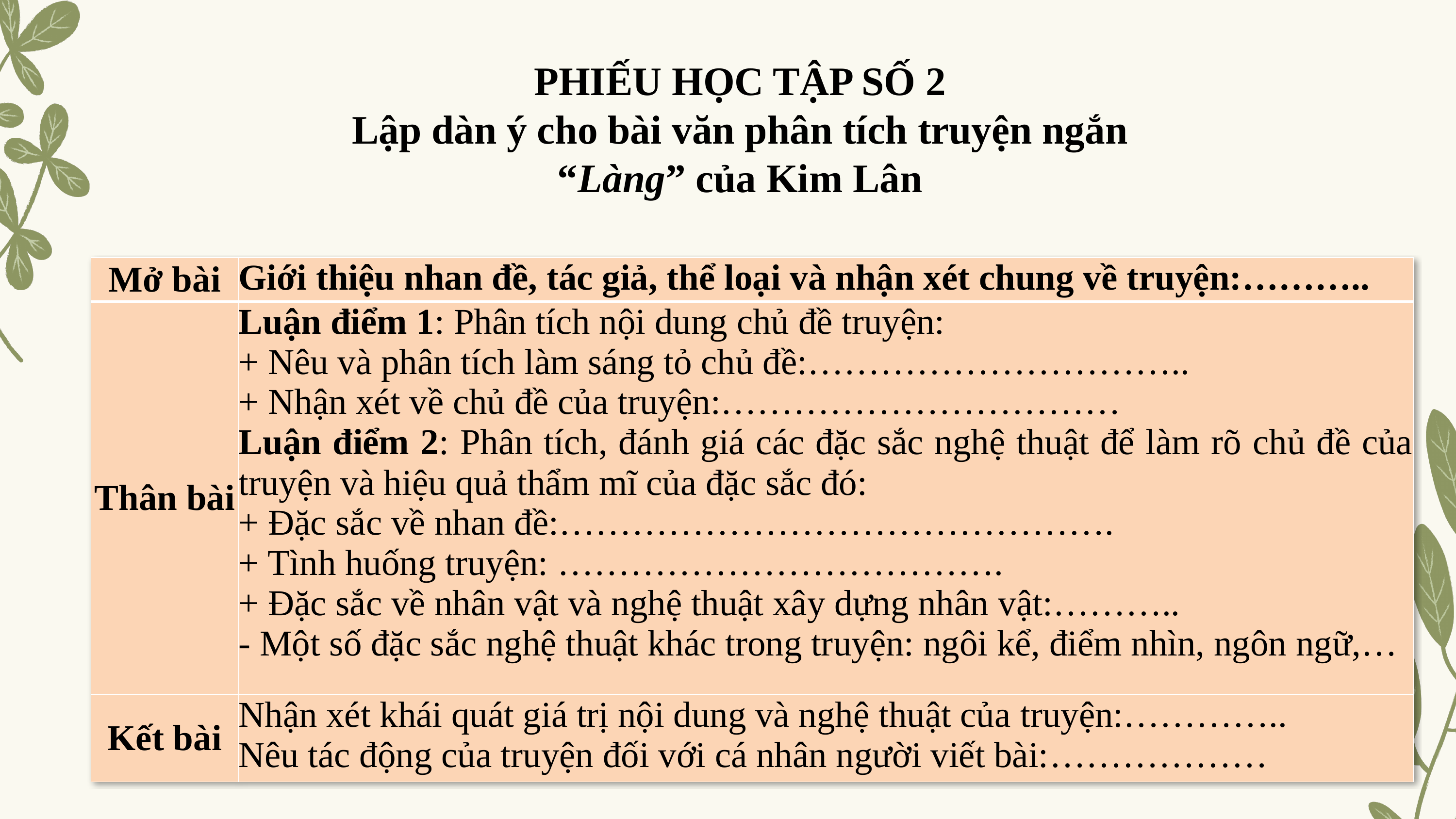

PHIẾU HỌC TẬP SỐ 2
Lập dàn ý cho bài văn phân tích truyện ngắn “Làng” của Kim Lân
| Mở bài | Giới thiệu nhan đề, tác giả, thể loại và nhận xét chung về truyện:……….. |
| --- | --- |
| Thân bài | Luận điểm 1: Phân tích nội dung chủ đề truyện: + Nêu và phân tích làm sáng tỏ chủ đề:………………………….. + Nhận xét về chủ đề của truyện:…………………………… Luận điểm 2: Phân tích, đánh giá các đặc sắc nghệ thuật để làm rõ chủ đề của truyện và hiệu quả thẩm mĩ của đặc sắc đó: + Đặc sắc về nhan đề:………………………………………. + Tình huống truyện: ………………………………. + Đặc sắc về nhân vật và nghệ thuật xây dựng nhân vật:……….. - Một số đặc sắc nghệ thuật khác trong truyện: ngôi kể, điểm nhìn, ngôn ngữ,… |
| Kết bài | Nhận xét khái quát giá trị nội dung và nghệ thuật của truyện:………….. Nêu tác động của truyện đối với cá nhân người viết bài:……………… |